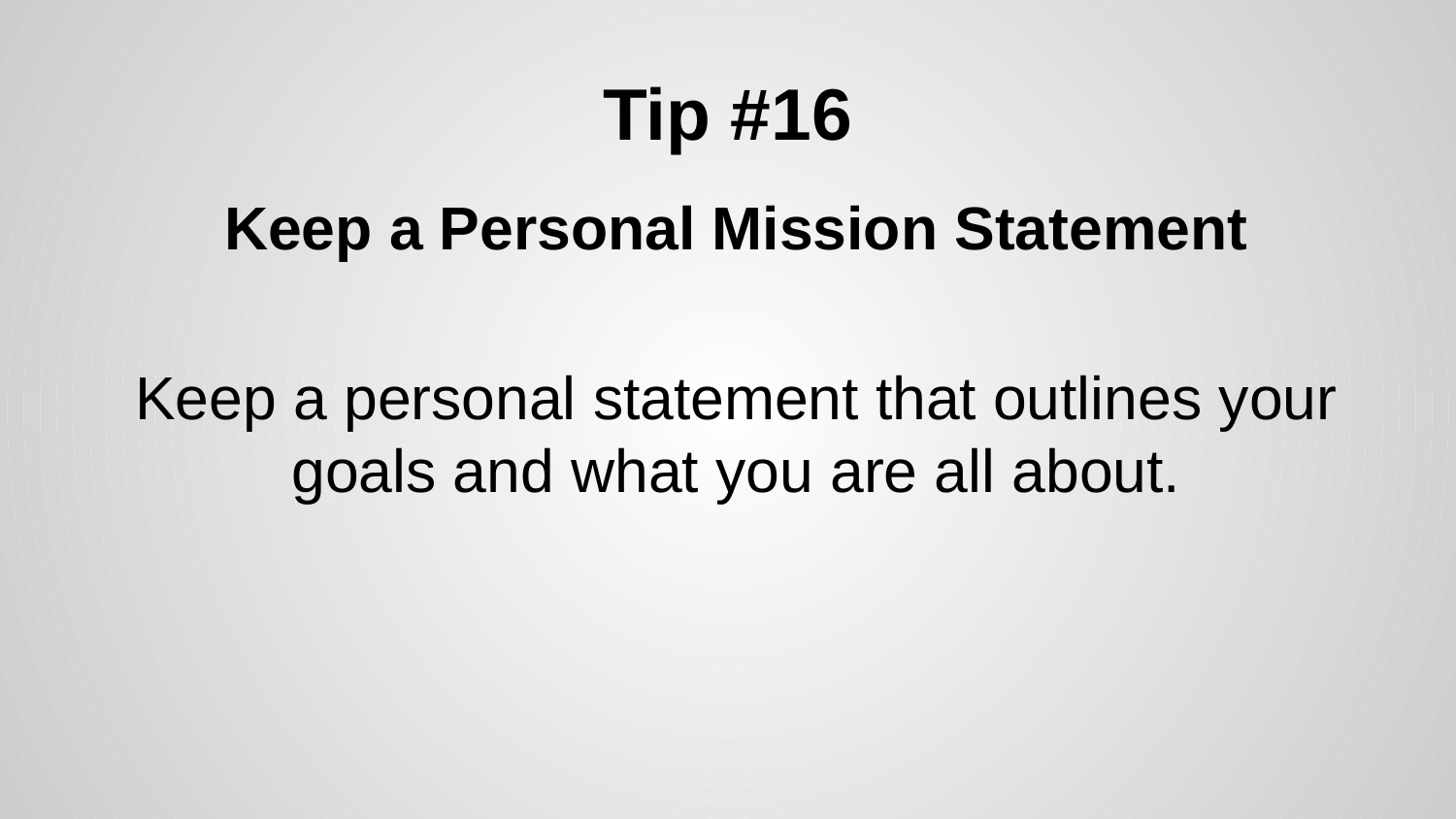

# Tip #16

Keep a Personal Mission Statement

Keep a personal statement that outlines your goals and what you are all about.